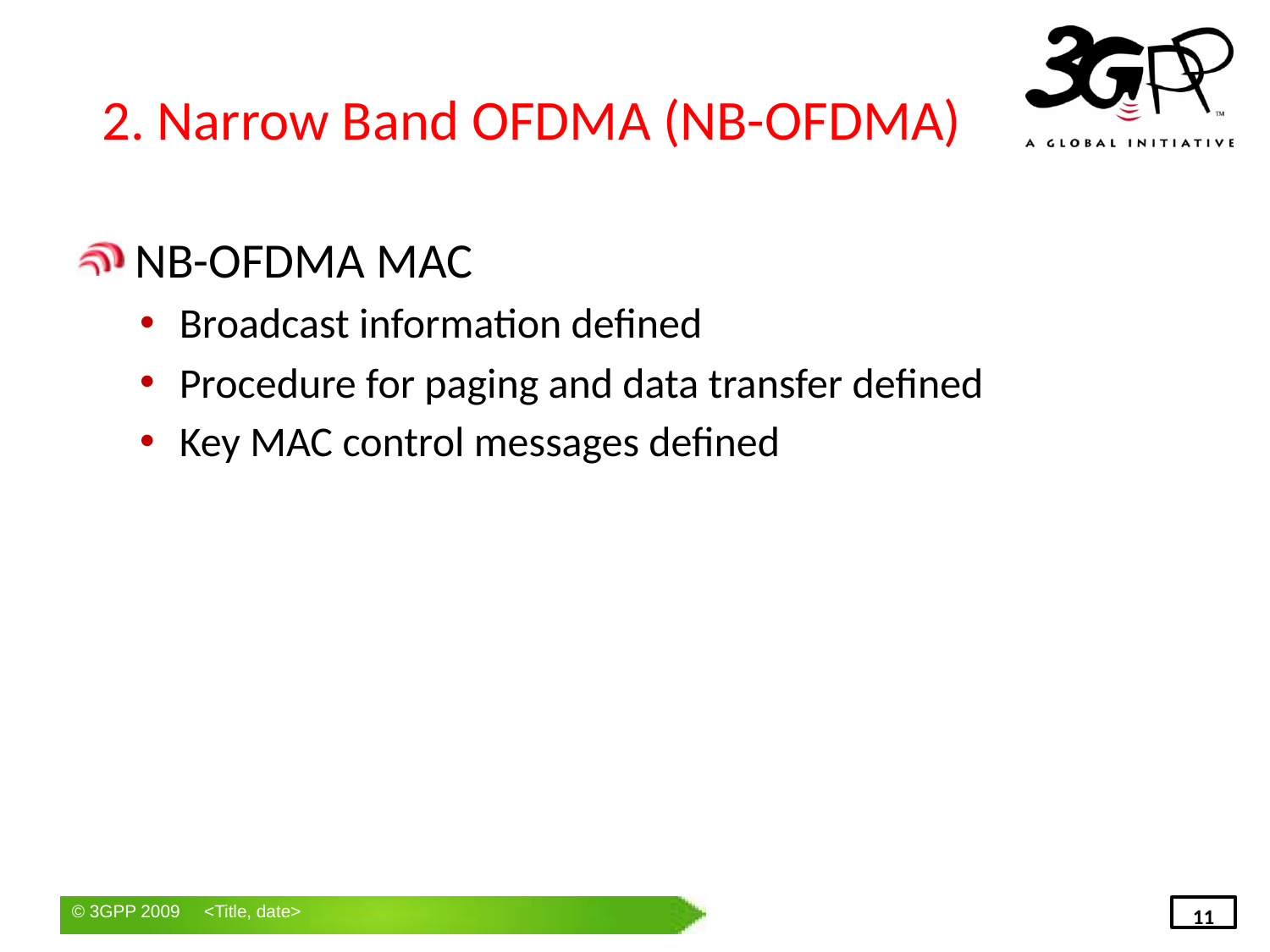

# 2. Narrow Band OFDMA (NB-OFDMA)
 NB-OFDMA MAC
Broadcast information defined
Procedure for paging and data transfer defined
Key MAC control messages defined